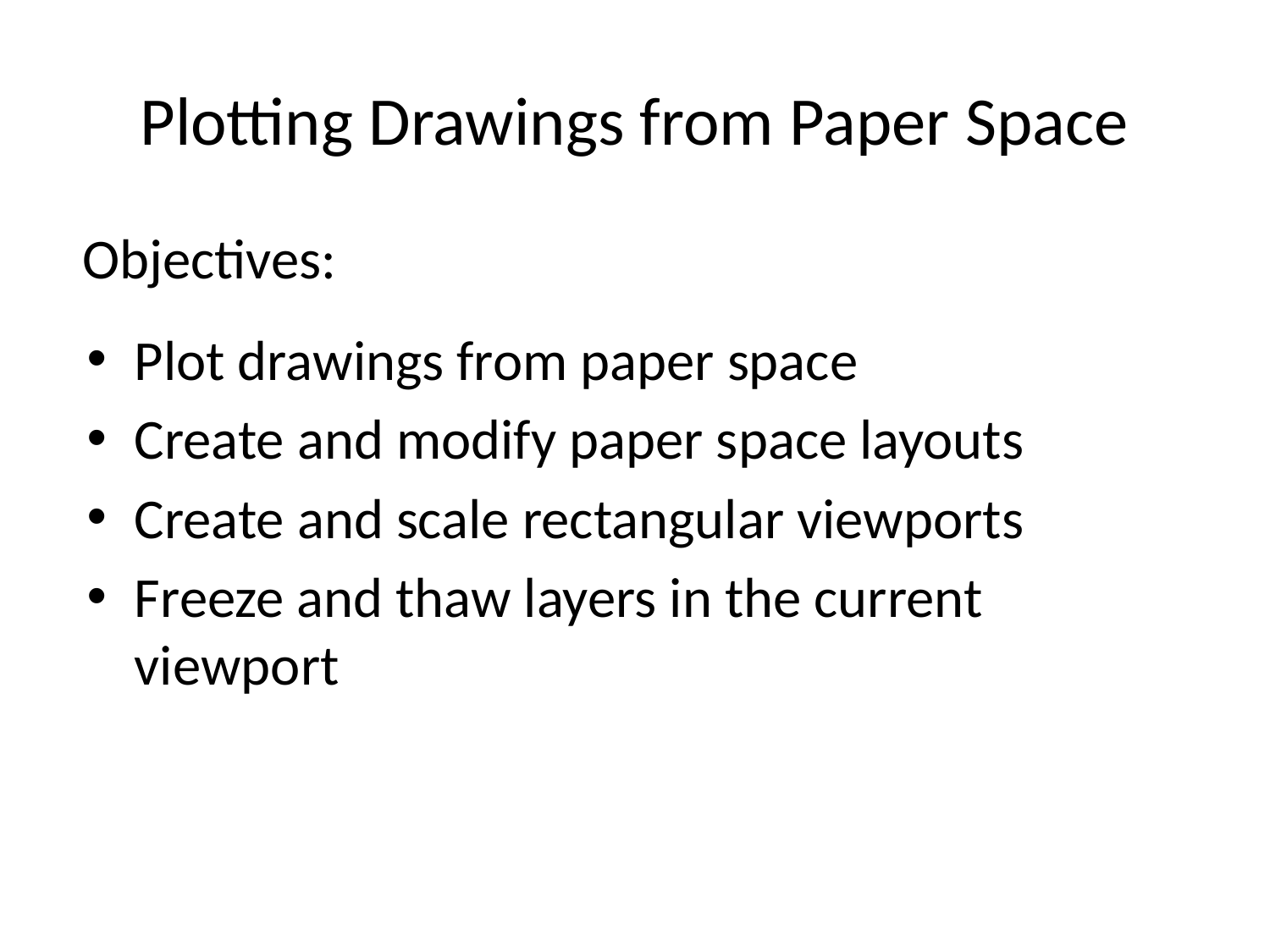

# Plotting Drawings from Paper Space
Objectives:
Plot drawings from paper space
Create and modify paper space layouts
Create and scale rectangular viewports
Freeze and thaw layers in the current viewport